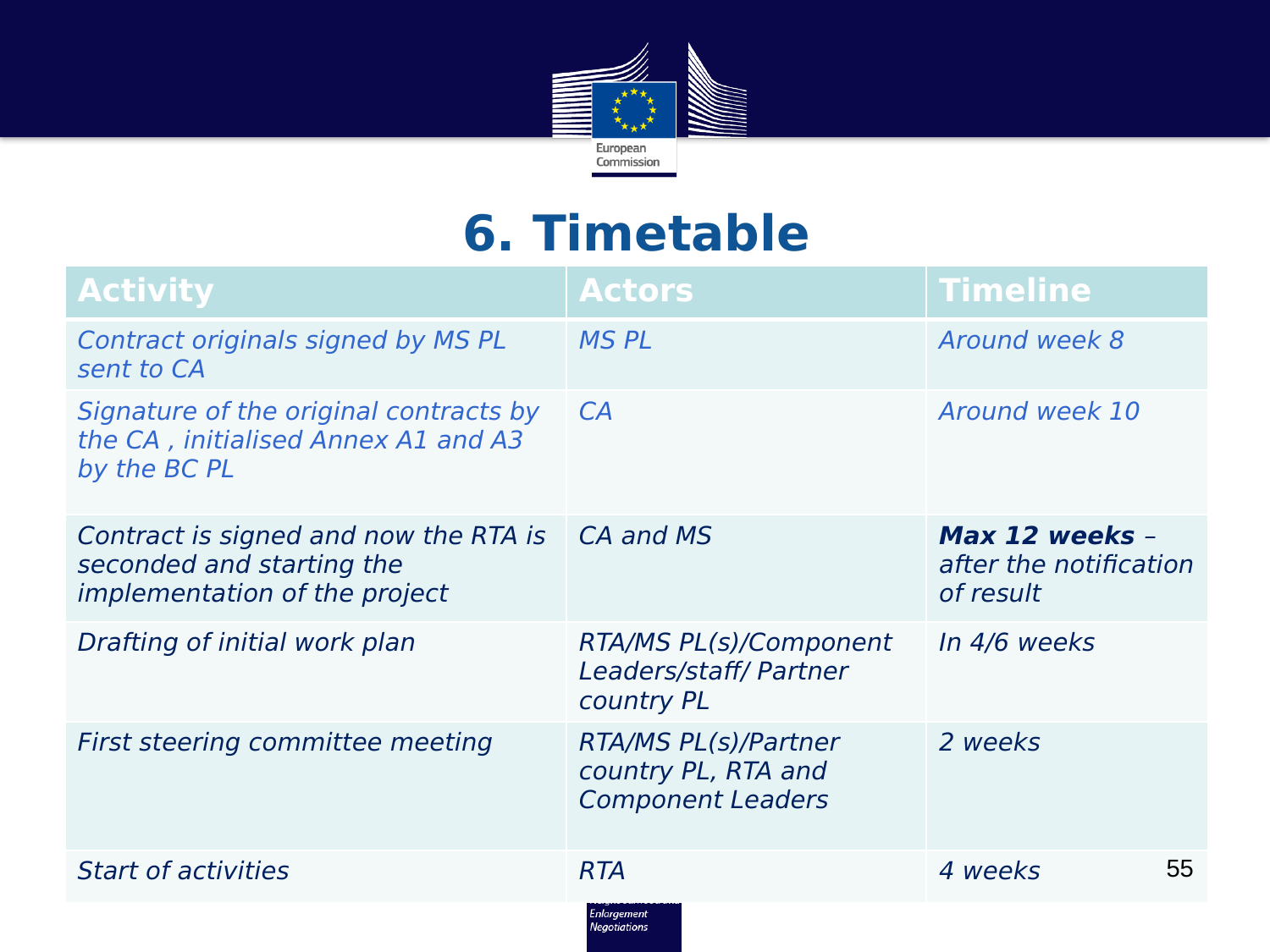

# 6. Timetable
| Activity | Actors | Timeline |
| --- | --- | --- |
| Contract originals signed by MS PL sent to CA | MS PL | Around week 8 |
| Signature of the original contracts by the CA , initialised Annex A1 and A3 by the BC PL | CA | Around week 10 |
| Contract is signed and now the RTA is seconded and starting the implementation of the project | CA and MS | Max 12 weeks – after the notification of result |
| Drafting of initial work plan | RTA/MS PL(s)/Component Leaders/staff/ Partner country PL | In 4/6 weeks |
| First steering committee meeting | RTA/MS PL(s)/Partner country PL, RTA and Component Leaders | 2 weeks |
| Start of activities | RTA | 4 weeks |
55